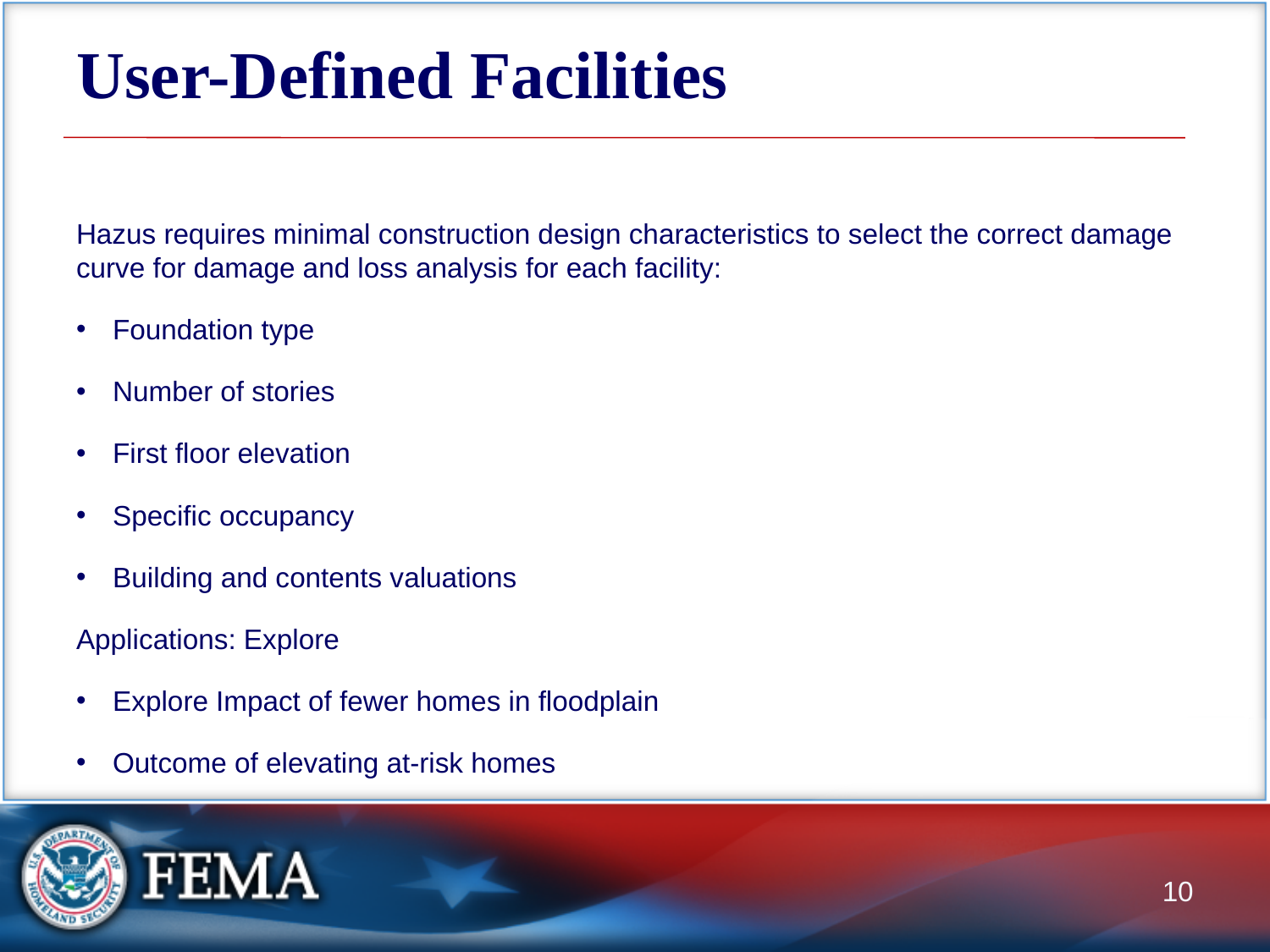

# User-Defined Facilities

Hazus requires minimal construction design characteristics to select the correct damage curve for damage and loss analysis for each facility:
Foundation type
Number of stories
First floor elevation
Specific occupancy
Building and contents valuations
Applications: Explore
Explore Impact of fewer homes in floodplain
Outcome of elevating at-risk homes
10